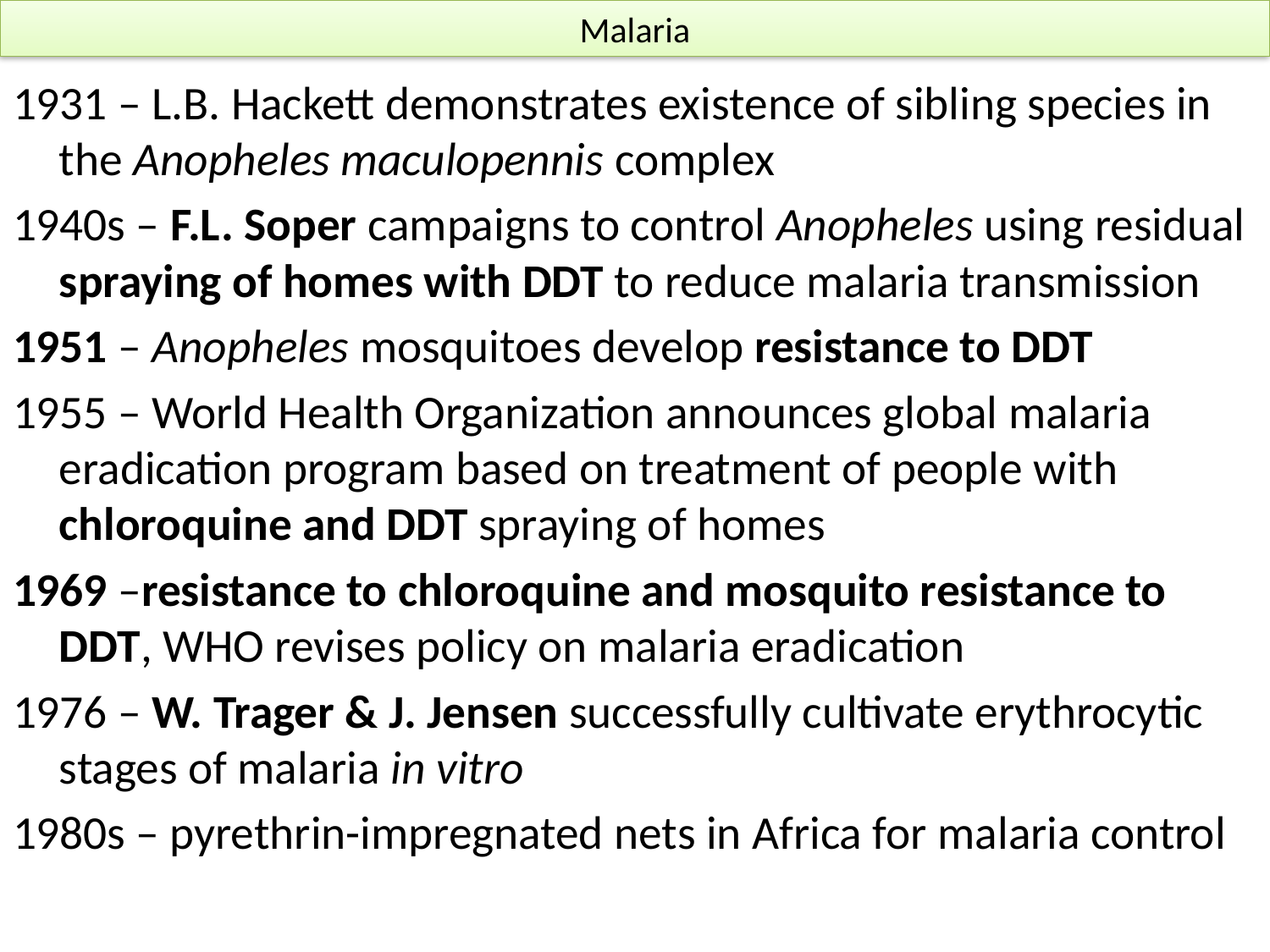

# Malaria
1931 – L.B. Hackett demonstrates existence of sibling species in the Anopheles maculopennis complex
1940s – F.L. Soper campaigns to control Anopheles using residual spraying of homes with DDT to reduce malaria transmission
1951 – Anopheles mosquitoes develop resistance to DDT
1955 – World Health Organization announces global malaria eradication program based on treatment of people with chloroquine and DDT spraying of homes
1969 –resistance to chloroquine and mosquito resistance to DDT, WHO revises policy on malaria eradication
1976 – W. Trager & J. Jensen successfully cultivate erythrocytic stages of malaria in vitro
1980s – pyrethrin-impregnated nets in Africa for malaria control